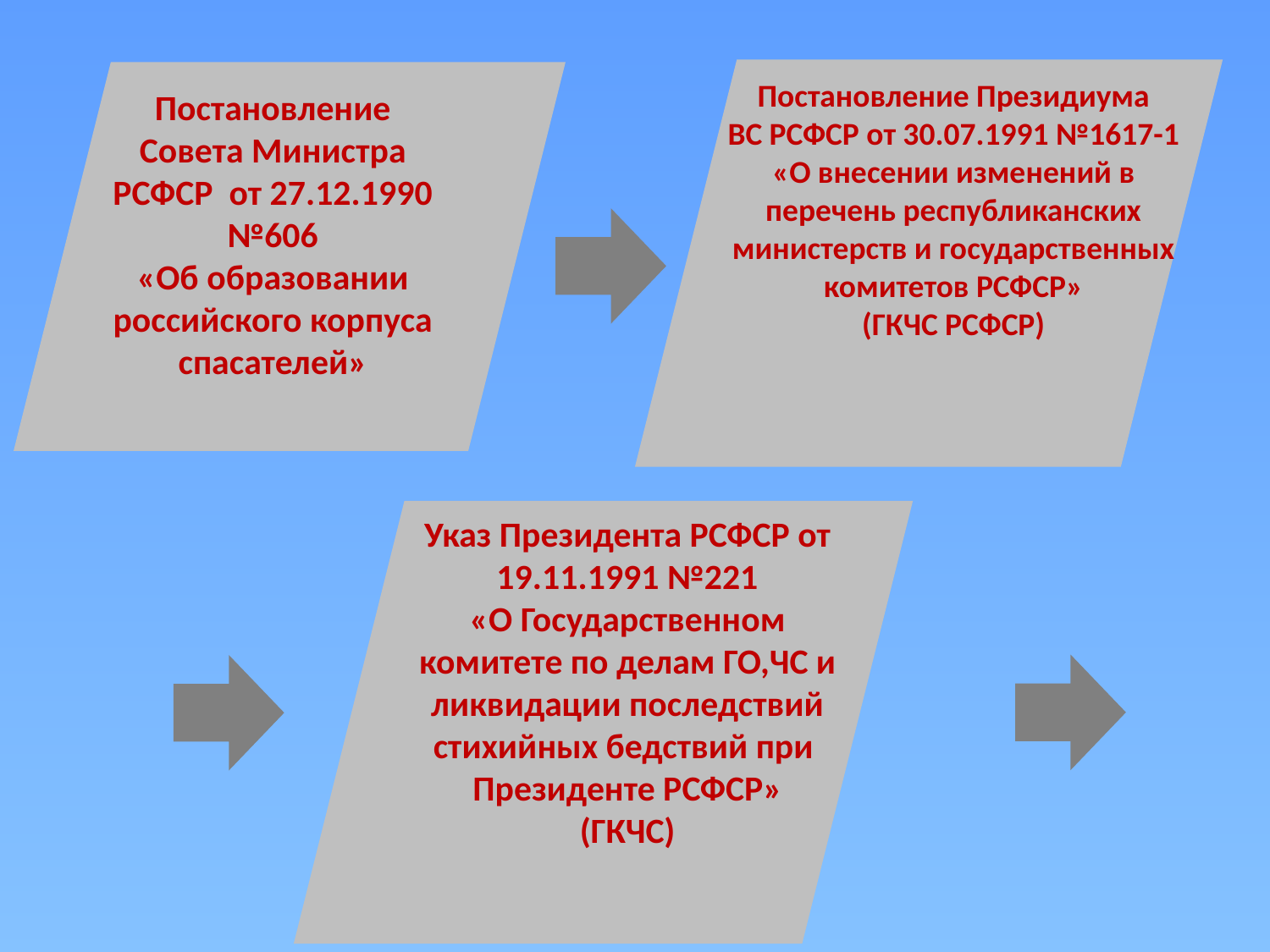

Постановление Президиума
 ВС РСФСР от 30.07.1991 №1617-1
«О внесении изменений в перечень республиканских министерств и государственных
 комитетов РСФСР»
(ГКЧС РСФСР)
Постановление Совета Министра РСФСР  от 27.12.1990 №606
«Об образовании российского корпуса спасателей»

Указ Президента РСФСР от 19.11.1991 №221
«О Государственном комитете по делам ГО,ЧС и ликвидации последствий стихийных бедствий при
Президенте РСФСР»
(ГКЧС)